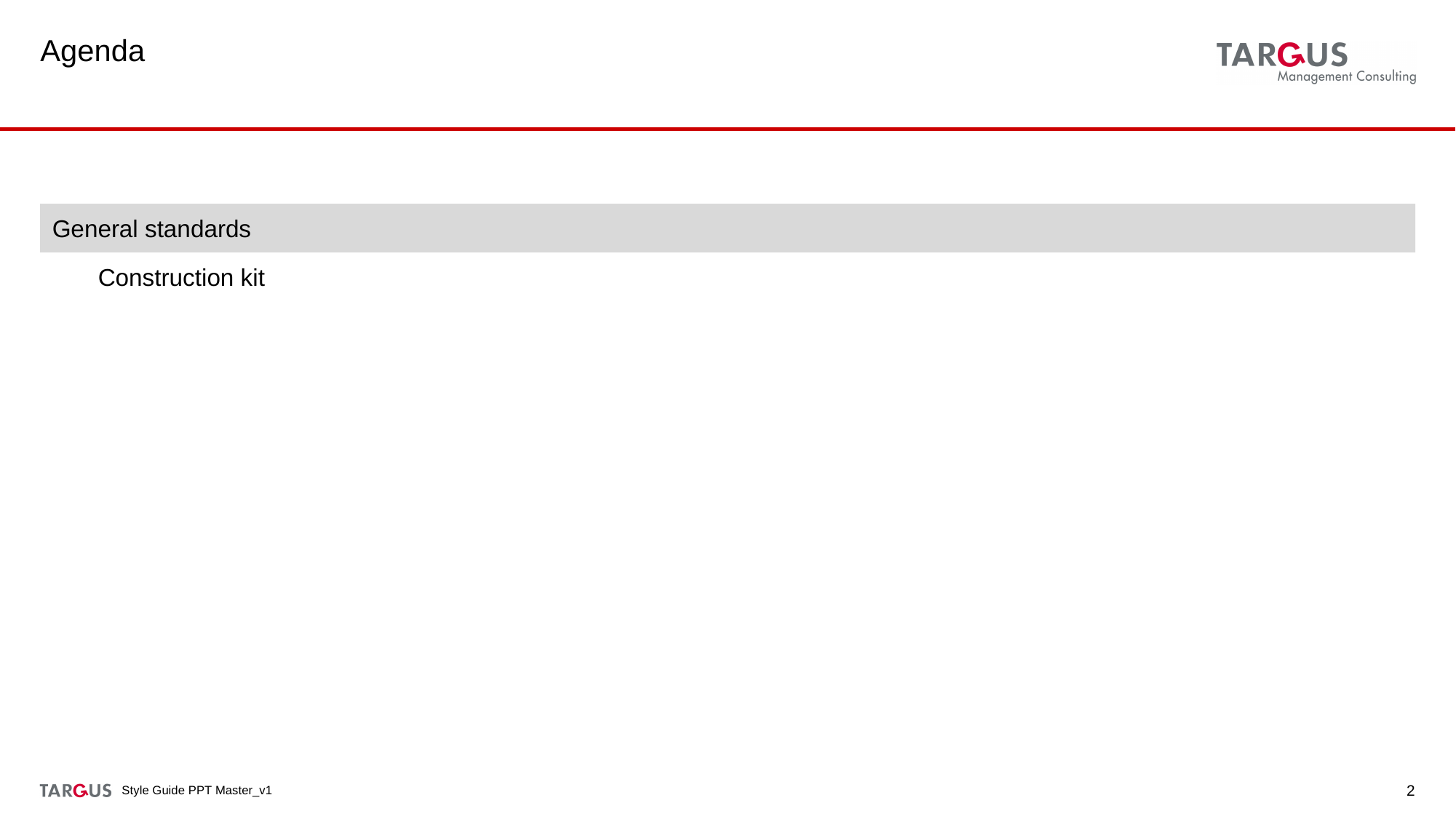

# Agenda
General standards
Construction kit

Style Guide PPT Master_v1